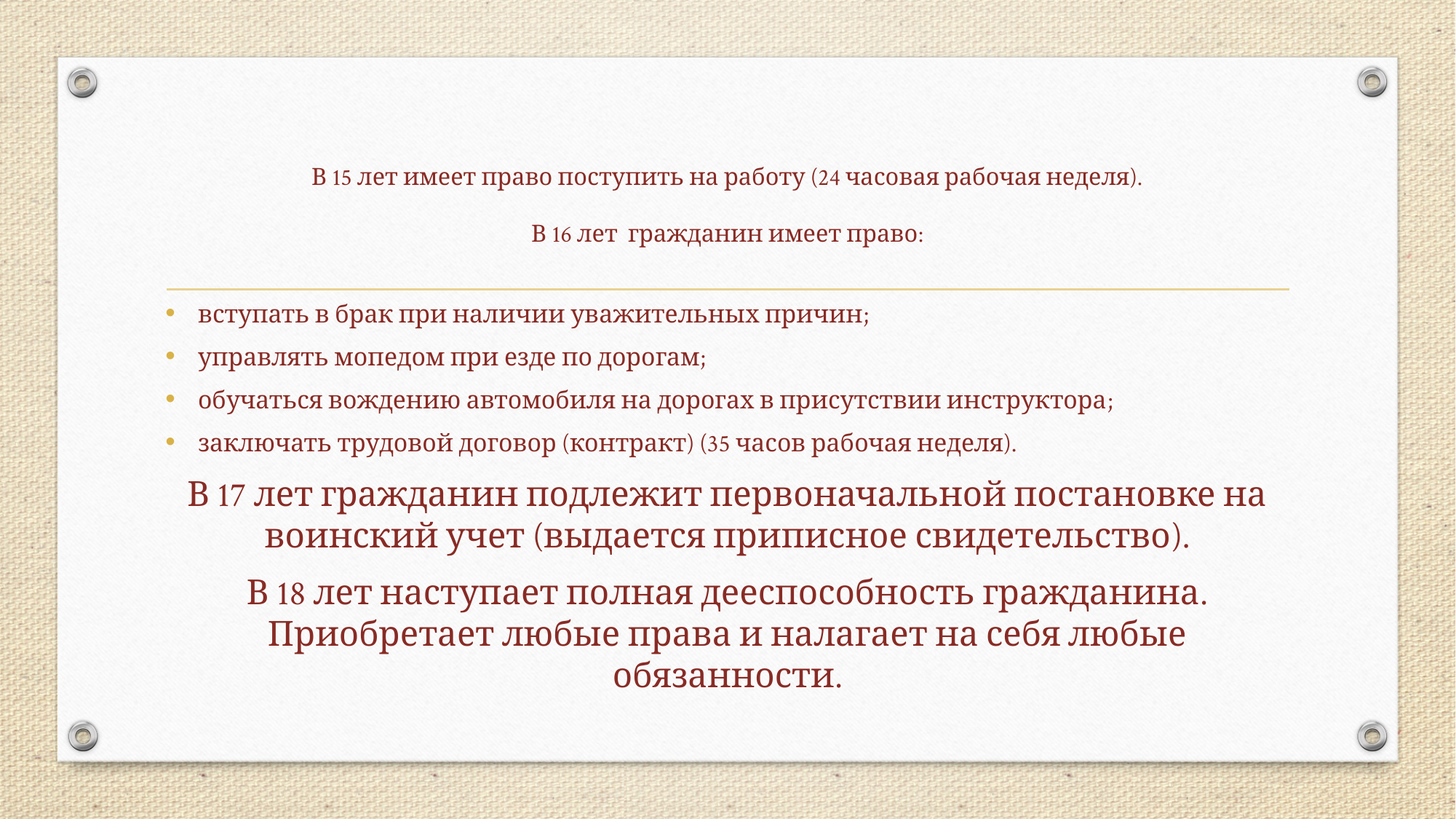

# В 15 лет имеет право поступить на работу (24 часовая рабочая неделя).   В 16 лет  гражданин имеет право:
вступать в брак при наличии уважительных причин;
управлять мопедом при езде по дорогам;
обучаться вождению автомобиля на дорогах в присутствии инструктора;
заключать трудовой договор (контракт) (35 часов рабочая неделя).
В 17 лет гражданин подлежит первоначальной постановке на воинский учет (выдается приписное свидетельство).
В 18 лет наступает полная дееспособность гражданина. Приобретает любые права и налагает на себя любые обязанности.